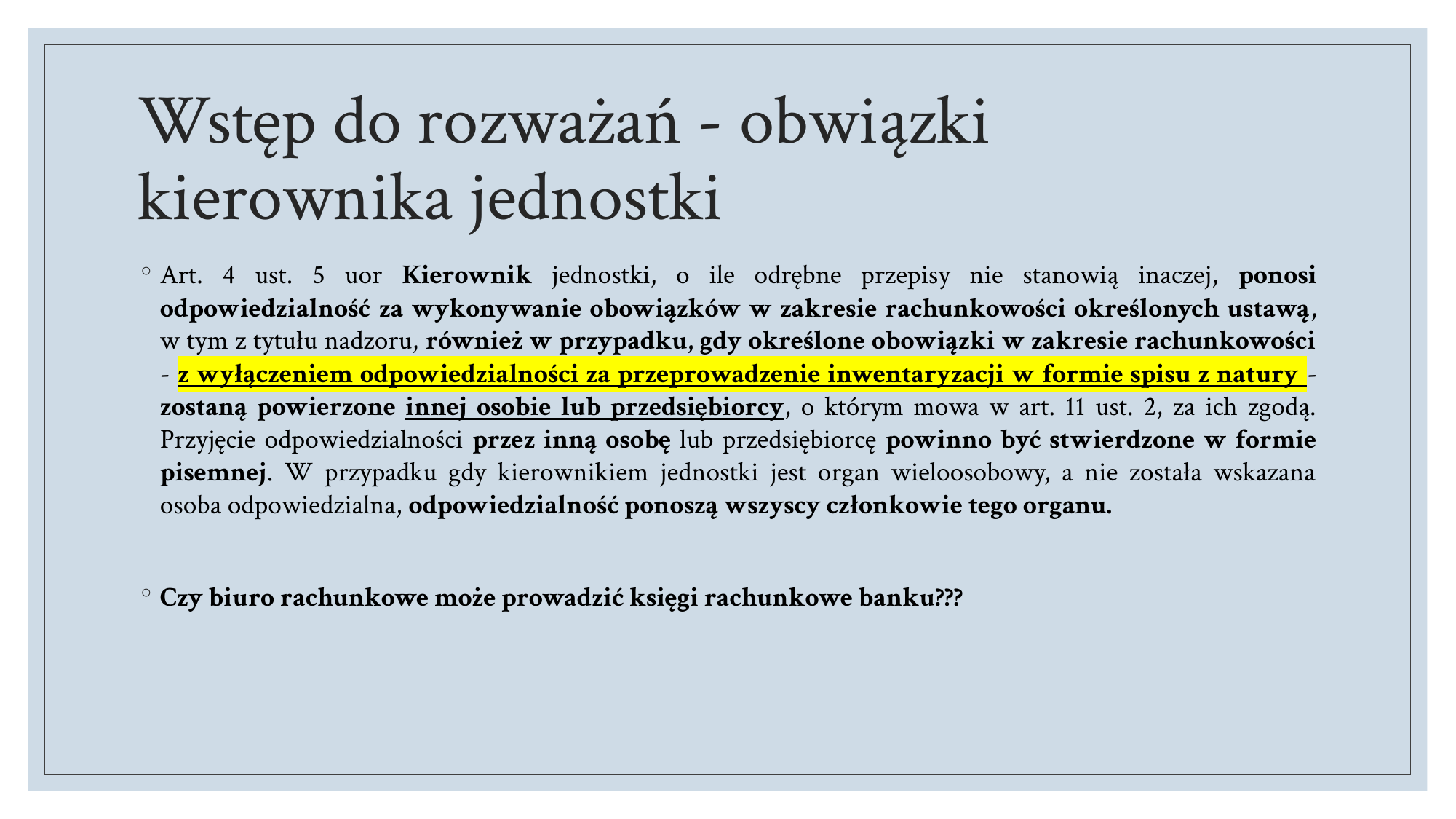

# Wstęp do rozważań - obwiązki kierownika jednostki
Art. 4 ust. 5 uor Kierownik jednostki, o ile odrębne przepisy nie stanowią inaczej, ponosi odpowiedzialność za wykonywanie obowiązków w zakresie rachunkowości określonych ustawą, w tym z tytułu nadzoru, również w przypadku, gdy określone obowiązki w zakresie rachunkowości - z wyłączeniem odpowiedzialności za przeprowadzenie inwentaryzacji w formie spisu z natury - zostaną powierzone innej osobie lub przedsiębiorcy, o którym mowa w art. 11 ust. 2, za ich zgodą. Przyjęcie odpowiedzialności przez inną osobę lub przedsiębiorcę powinno być stwierdzone w formie pisemnej. W przypadku gdy kierownikiem jednostki jest organ wieloosobowy, a nie została wskazana osoba odpowiedzialna, odpowiedzialność ponoszą wszyscy członkowie tego organu.

Czy biuro rachunkowe może prowadzić księgi rachunkowe banku???